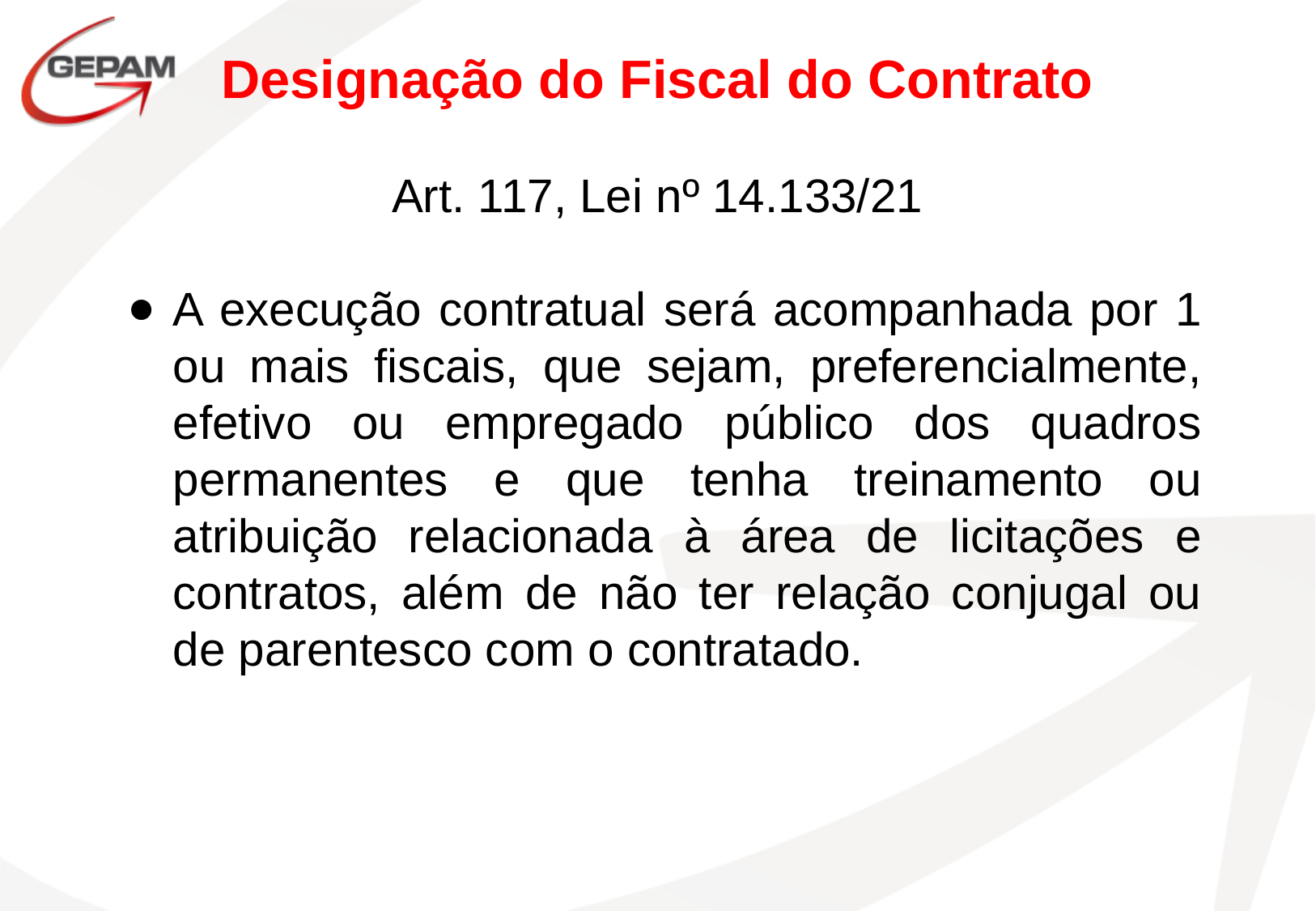

Designação do Fiscal do Contrato

Art. 117, Lei nº 14.133/21

A execução contratual será acompanhada por 1 ou mais fiscais, que sejam, preferencialmente, efetivo ou empregado público dos quadros permanentes e que tenha treinamento ou atribuição relacionada à área de licitações e contratos, além de não ter relação conjugal ou de parentesco com o contratado.